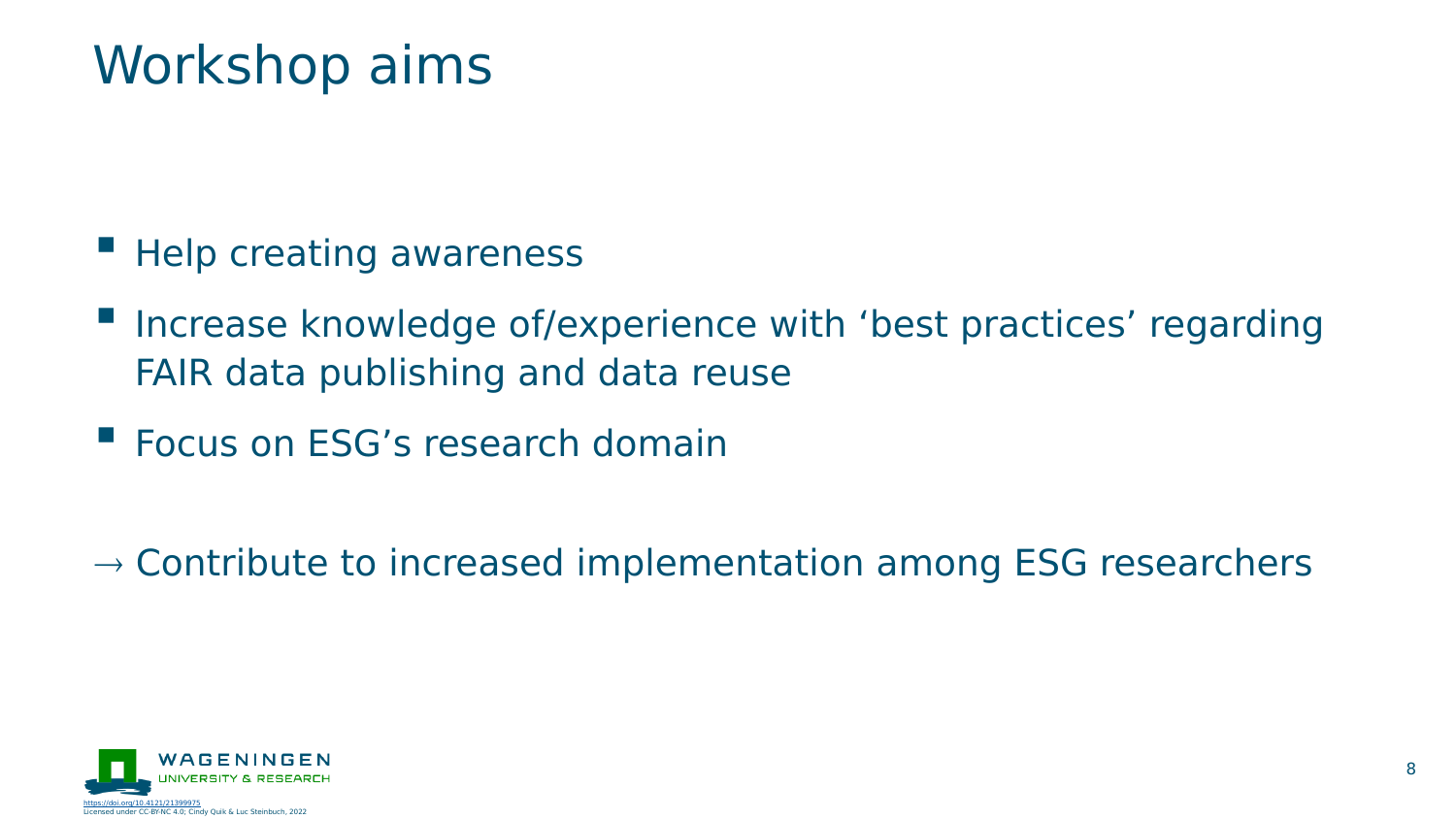

# Workshop aims
Help creating awareness
Increase knowledge of/experience with ‘best practices’ regarding FAIR data publishing and data reuse
Focus on ESG’s research domain
→ Contribute to increased implementation among ESG researchers
8